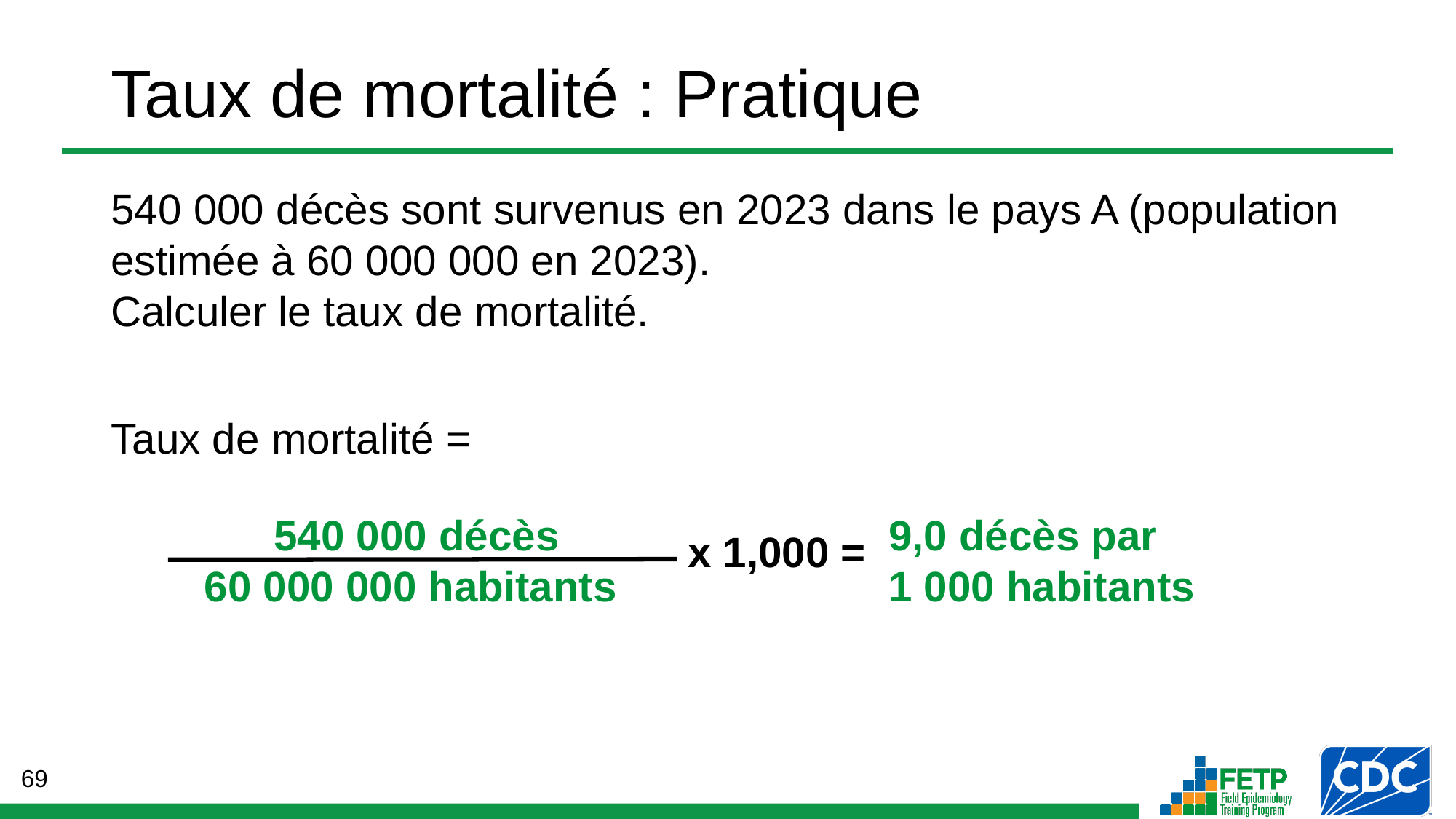

# Taux de mortalité : Pratique
540 000 décès sont survenus en 2023 dans le pays A (population estimée à 60 000 000 en 2023).
Calculer le taux de mortalité.
Taux de mortalité =
9,0 décès par
1 000 habitants
 540 000 décès
60 000 000 habitants
x 1,000 =